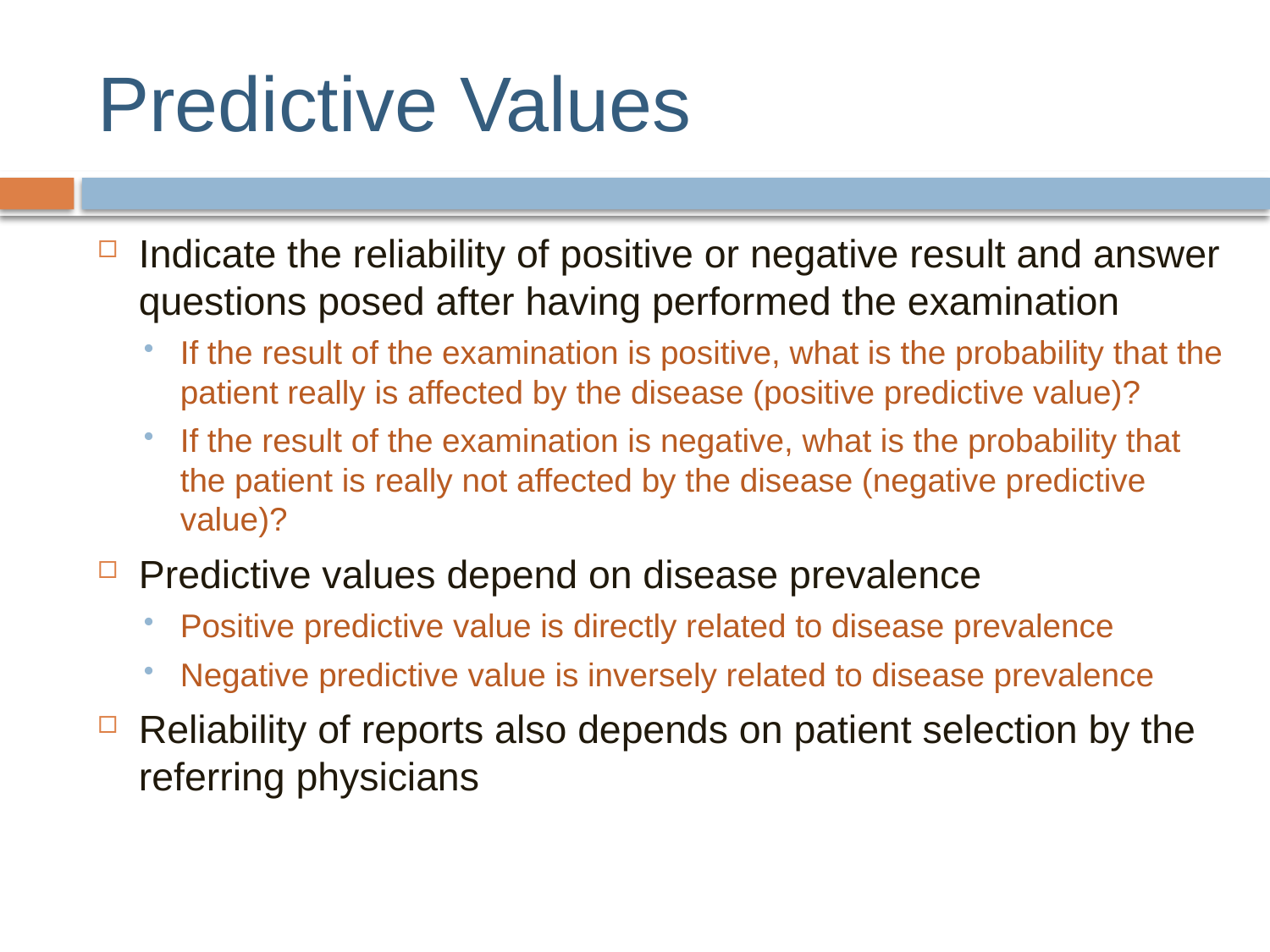

# Predictive Values
Indicate the reliability of positive or negative result and answer questions posed after having performed the examination
If the result of the examination is positive, what is the probability that the patient really is affected by the disease (positive predictive value)?
If the result of the examination is negative, what is the probability that the patient is really not affected by the disease (negative predictive value)?
Predictive values depend on disease prevalence
Positive predictive value is directly related to disease prevalence
Negative predictive value is inversely related to disease prevalence
Reliability of reports also depends on patient selection by the referring physicians